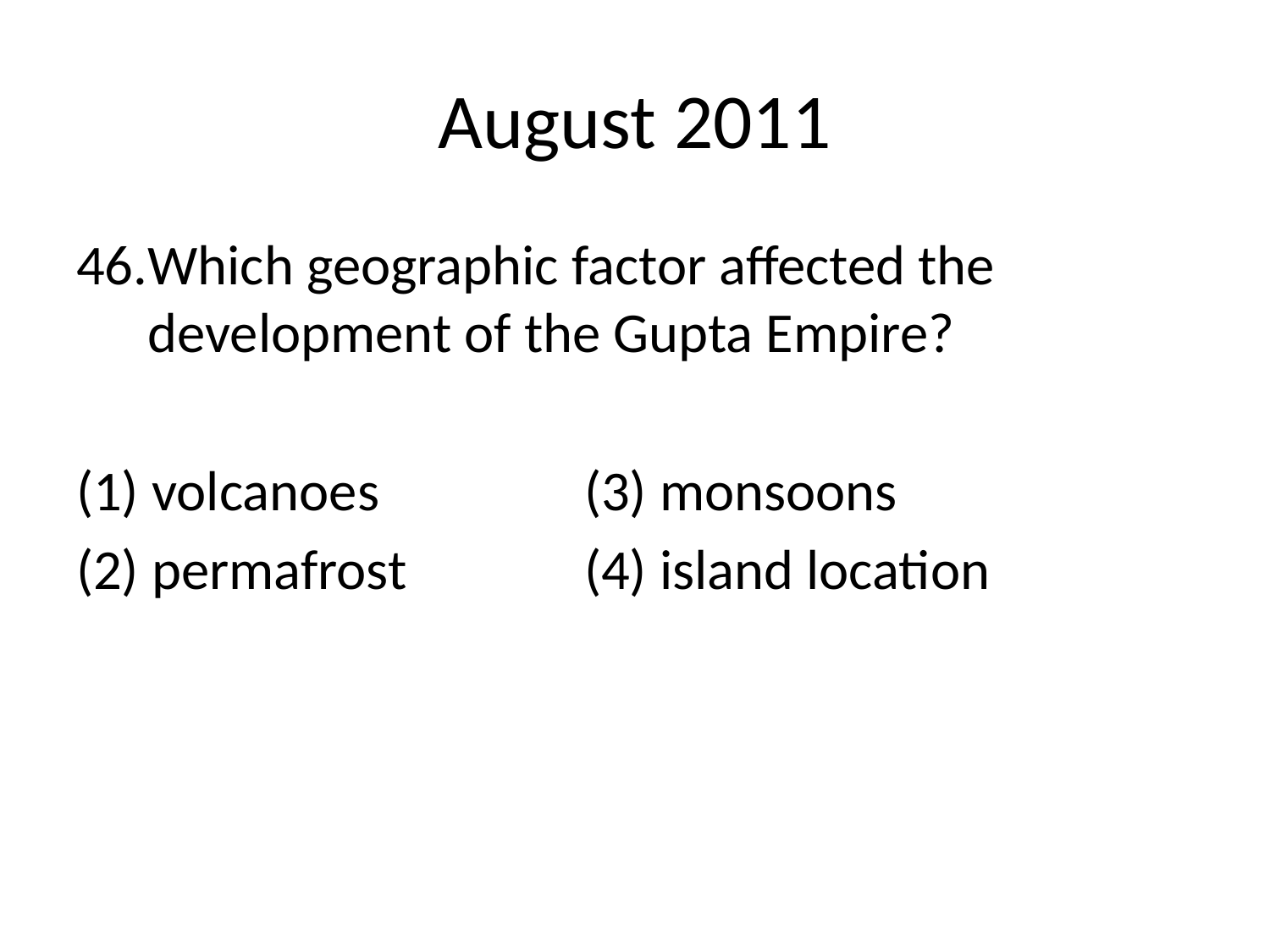

# August 2011
Which geographic factor affected the development of the Gupta Empire?

(1) volcanoes 		(3) monsoons
(2) permafrost 		(4) island location